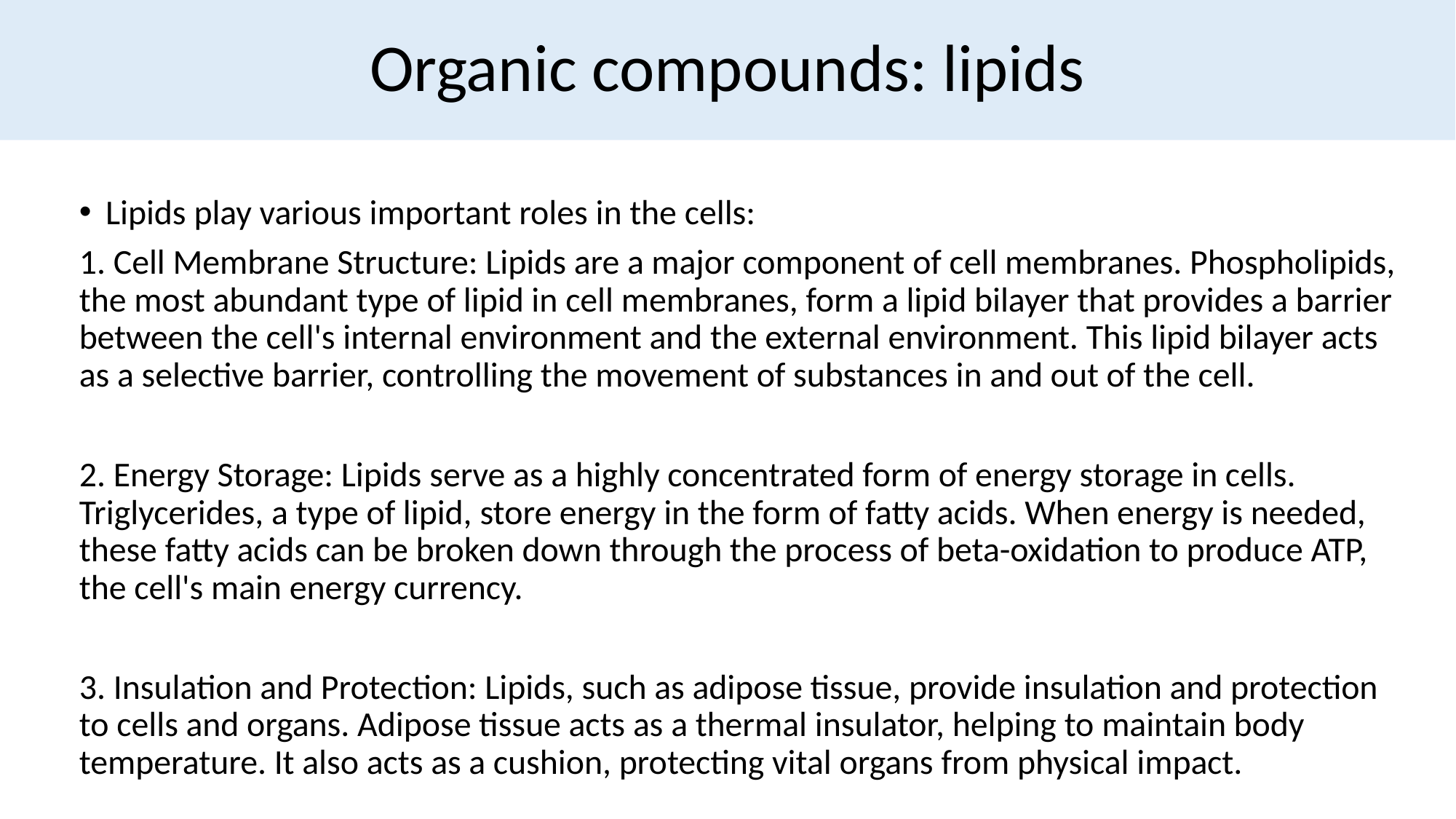

# Organic compounds: lipids
Lipids play various important roles in the cells:
1. Cell Membrane Structure: Lipids are a major component of cell membranes. Phospholipids, the most abundant type of lipid in cell membranes, form a lipid bilayer that provides a barrier between the cell's internal environment and the external environment. This lipid bilayer acts as a selective barrier, controlling the movement of substances in and out of the cell.

2. Energy Storage: Lipids serve as a highly concentrated form of energy storage in cells. Triglycerides, a type of lipid, store energy in the form of fatty acids. When energy is needed, these fatty acids can be broken down through the process of beta-oxidation to produce ATP, the cell's main energy currency.

3. Insulation and Protection: Lipids, such as adipose tissue, provide insulation and protection to cells and organs. Adipose tissue acts as a thermal insulator, helping to maintain body temperature. It also acts as a cushion, protecting vital organs from physical impact.